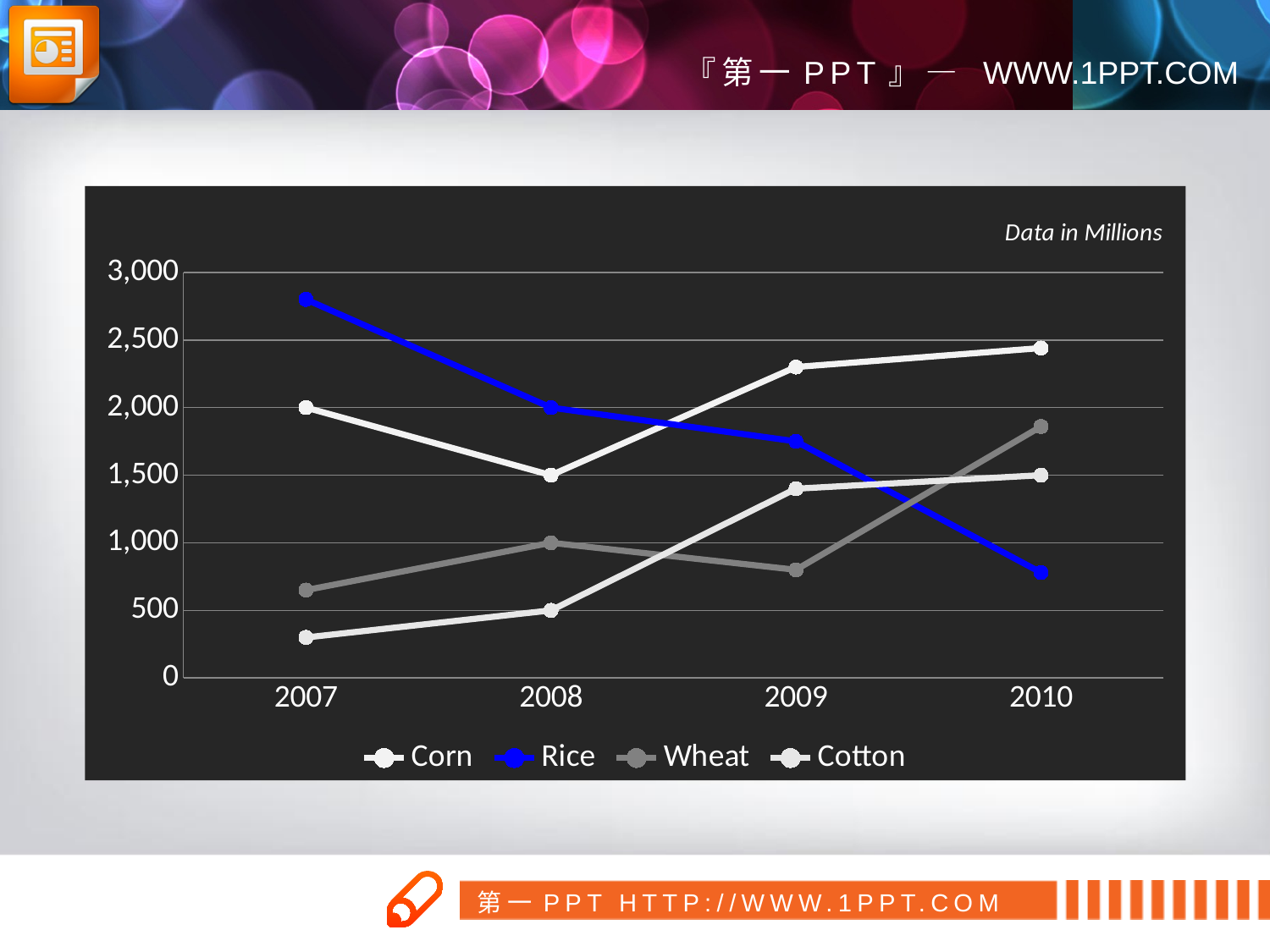

### Chart: Data in Millions

| Category | Corn | Rice | Wheat | Cotton |
|---|---|---|---|---|
| 2007 | 2000.0 | 2800.0 | 650.0 | 300.0 |
| 2008 | 1500.0 | 2000.0 | 1000.0 | 500.0 |
| 2009 | 2300.0 | 1750.0 | 800.0 | 1400.0 |
| 2010 | 2440.0 | 780.0 | 1860.0 | 1500.0 |